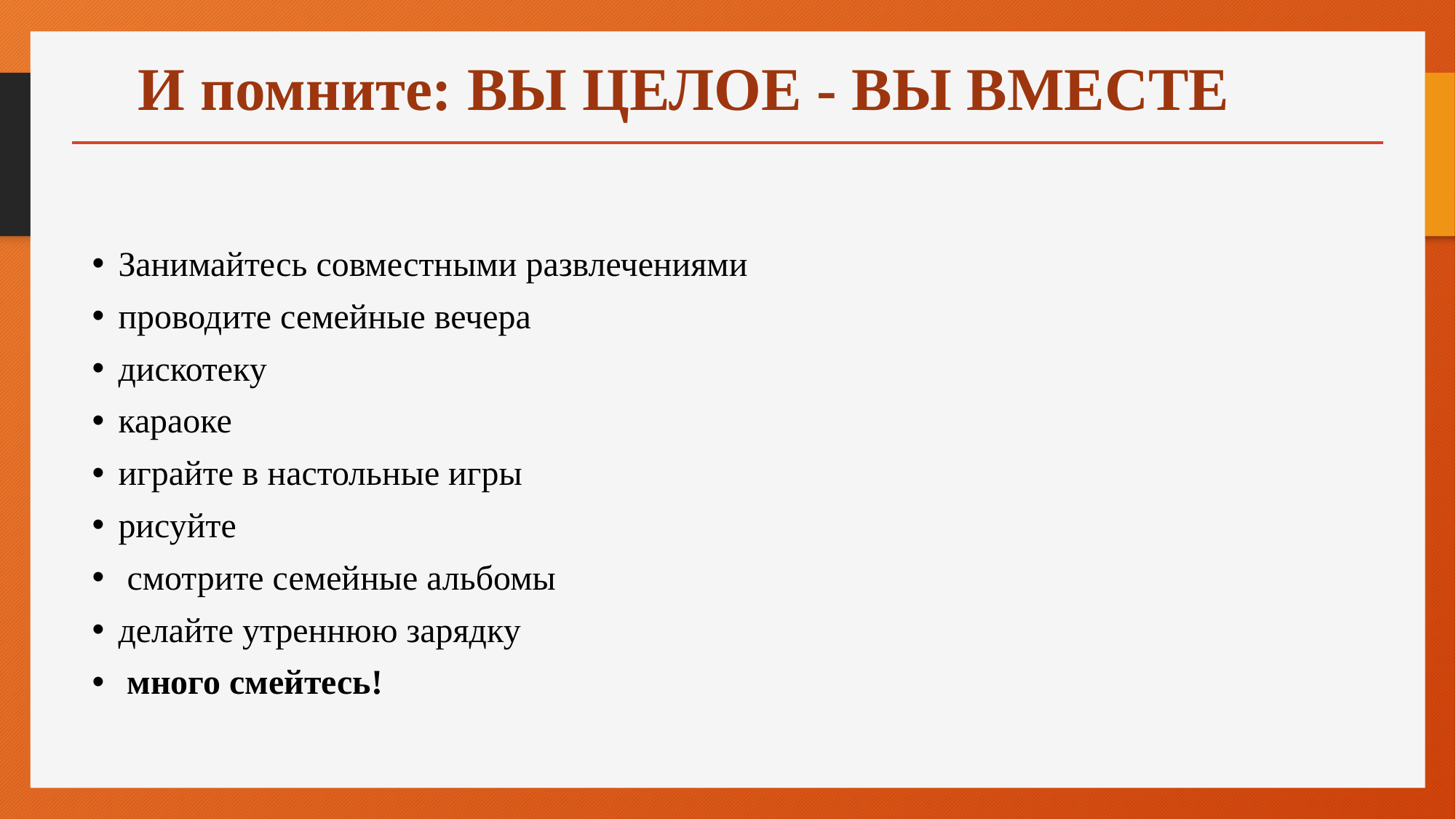

# И помните: ВЫ ЦЕЛОЕ - ВЫ ВМЕСТЕ
Занимайтесь совместными развлечениями
проводите семейные вечера
дискотеку
караоке
играйте в настольные игры
рисуйте
 смотрите семейные альбомы
делайте утреннюю зарядку
 много смейтесь!